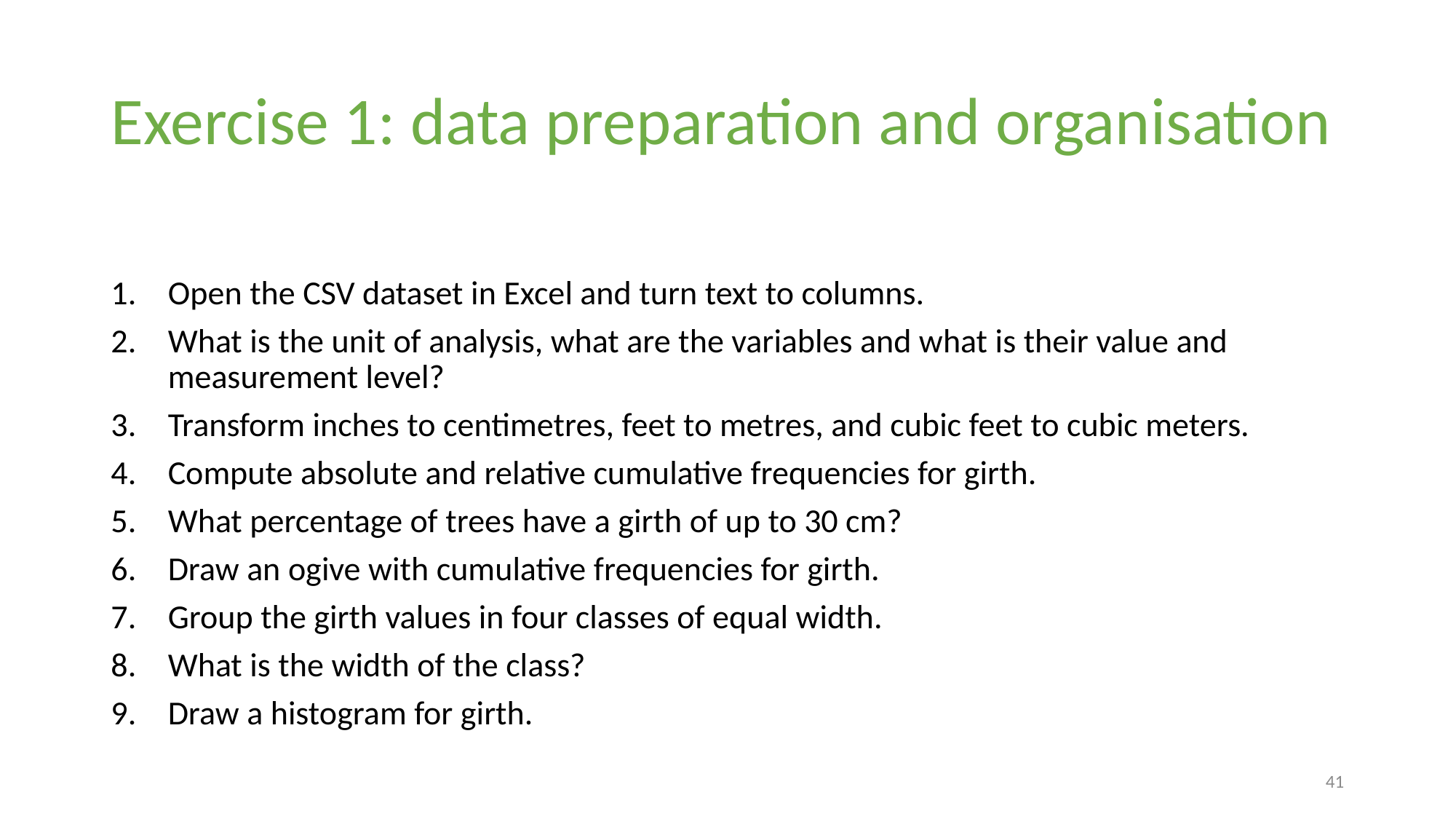

# Exercise 1: data preparation and organisation

Open the CSV dataset in Excel and turn text to columns.
What is the unit of analysis, what are the variables and what is their value and measurement level?
Transform inches to centimetres, feet to metres, and cubic feet to cubic meters.
Compute absolute and relative cumulative frequencies for girth.
What percentage of trees have a girth of up to 30 cm?
Draw an ogive with cumulative frequencies for girth.
Group the girth values in four classes of equal width.
What is the width of the class?
Draw a histogram for girth.
41